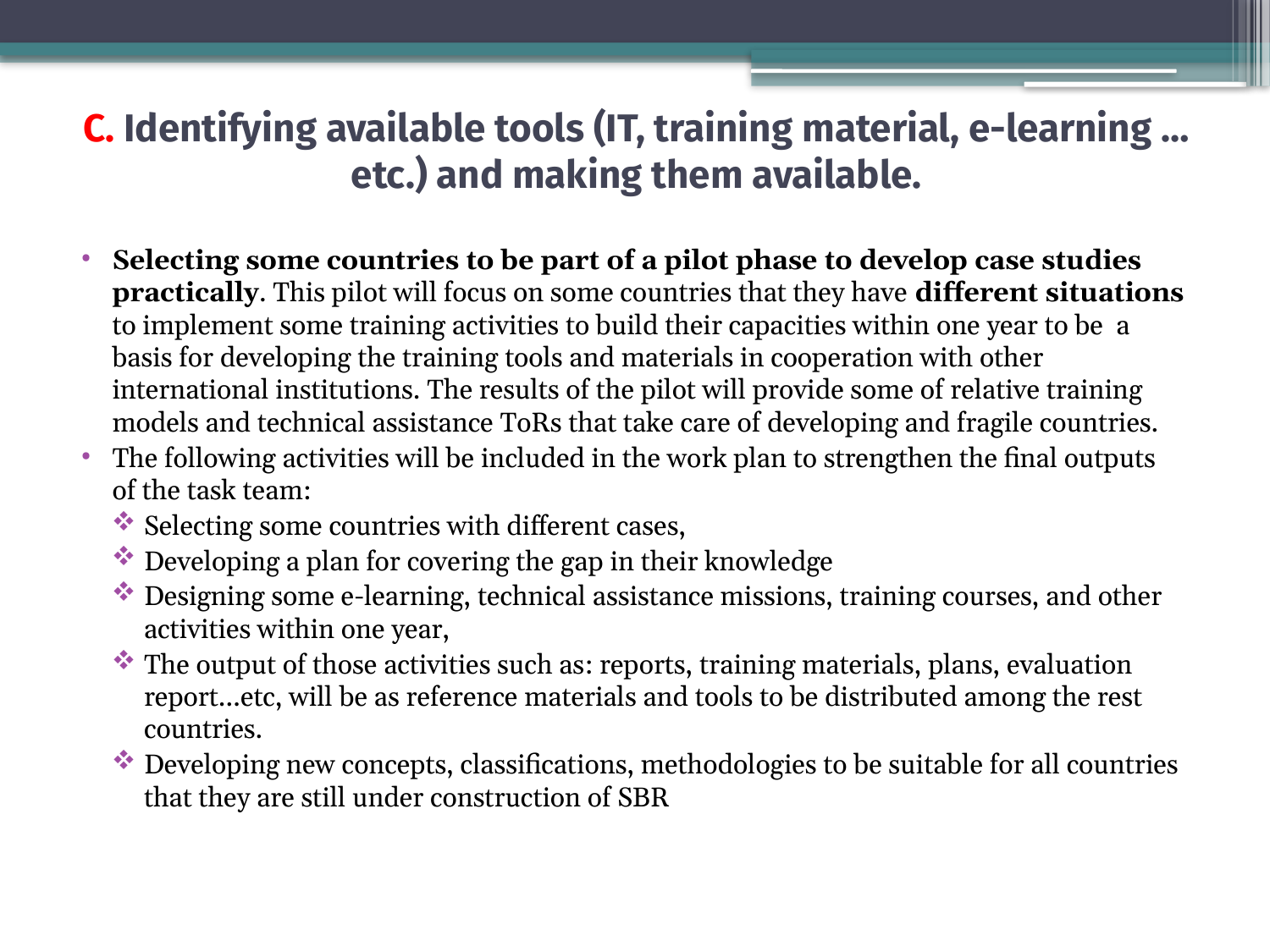

# C. Identifying available tools (IT, training material, e-learning … etc.) and making them available.
Selecting some countries to be part of a pilot phase to develop case studies practically. This pilot will focus on some countries that they have different situations to implement some training activities to build their capacities within one year to be  a basis for developing the training tools and materials in cooperation with other international institutions. The results of the pilot will provide some of relative training models and technical assistance ToRs that take care of developing and fragile countries.
The following activities will be included in the work plan to strengthen the final outputs of the task team:
Selecting some countries with different cases,
Developing a plan for covering the gap in their knowledge
Designing some e-learning, technical assistance missions, training courses, and other activities within one year,
The output of those activities such as: reports, training materials, plans, evaluation report...etc, will be as reference materials and tools to be distributed among the rest countries.
Developing new concepts, classifications, methodologies to be suitable for all countries that they are still under construction of SBR